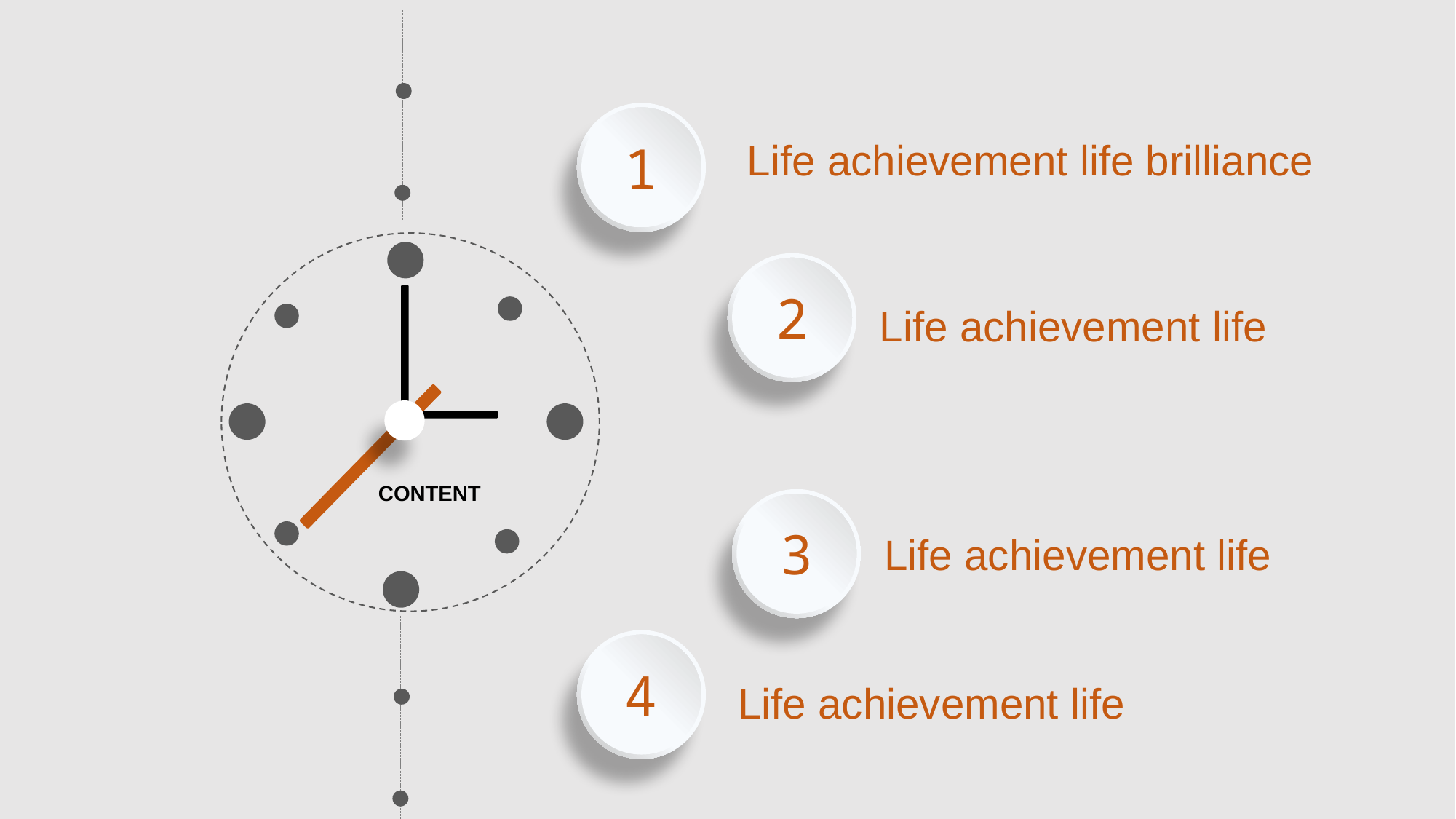

1
Life achievement life brilliance

2
Life achievement life
CONTENT

3
Life achievement life

4
Life achievement life